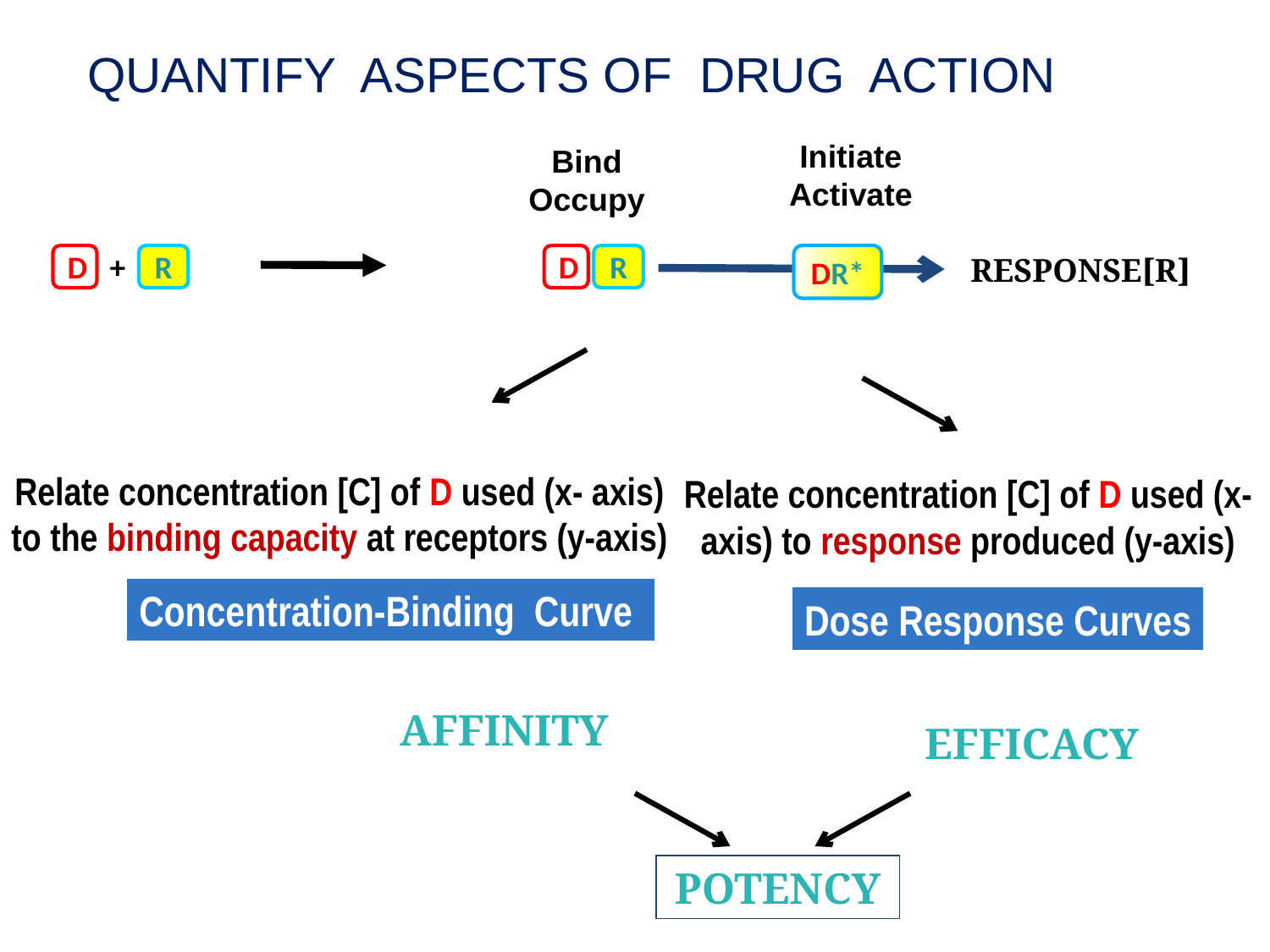

QUANTIFY  ASPECTS OF  DRUG  ACTION
Initiate
Activate
Bind
Occupy
RESPONSE[R]
D
+
R
D
R
DR*
Relate concentration [C] of D used (x- axis) to the binding capacity at receptors (y-axis)
Relate concentration [C] of D used (x- axis) to response produced (y-axis)
Concentration-Binding  Curve
Dose Response Curves
AFFINITY
EFFICACY
POTENCY